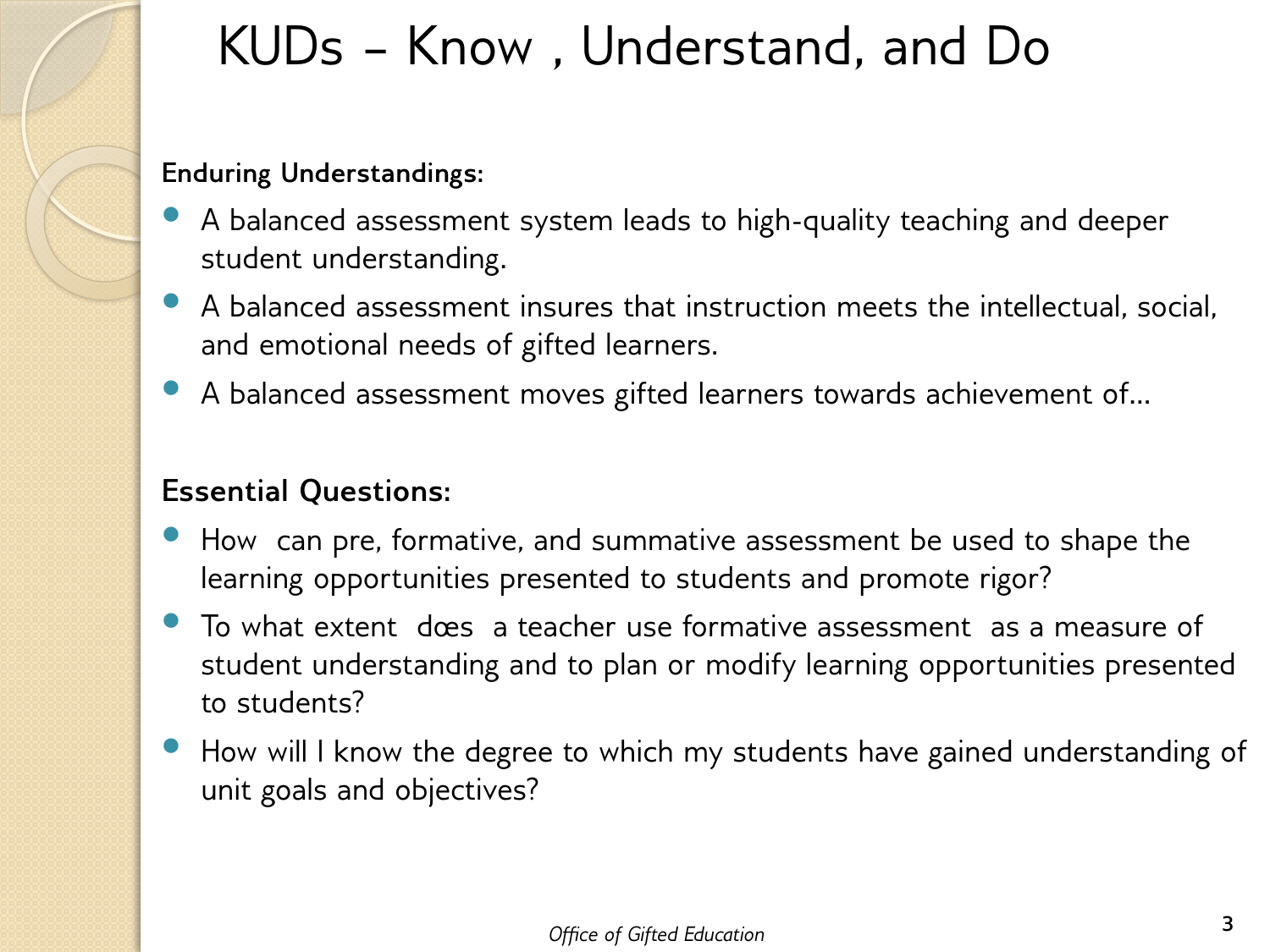

# KUDs – Know , Understand, and Do
Enduring Understandings:
A balanced assessment system leads to high-quality teaching and deeper student understanding.
A balanced assessment insures that instruction meets the intellectual, social, and emotional needs of gifted learners.
A balanced assessment moves gifted learners towards achievement of…

Essential Questions:
How  can pre, formative, and summative assessment be used to shape the learning opportunities presented to students and promote rigor?
To what extent  does  a teacher use formative assessment  as a measure of student understanding and to plan or modify learning opportunities presented to students?
How will I know the degree to which my students have gained understanding of unit goals and objectives?

3
Office of Gifted Education